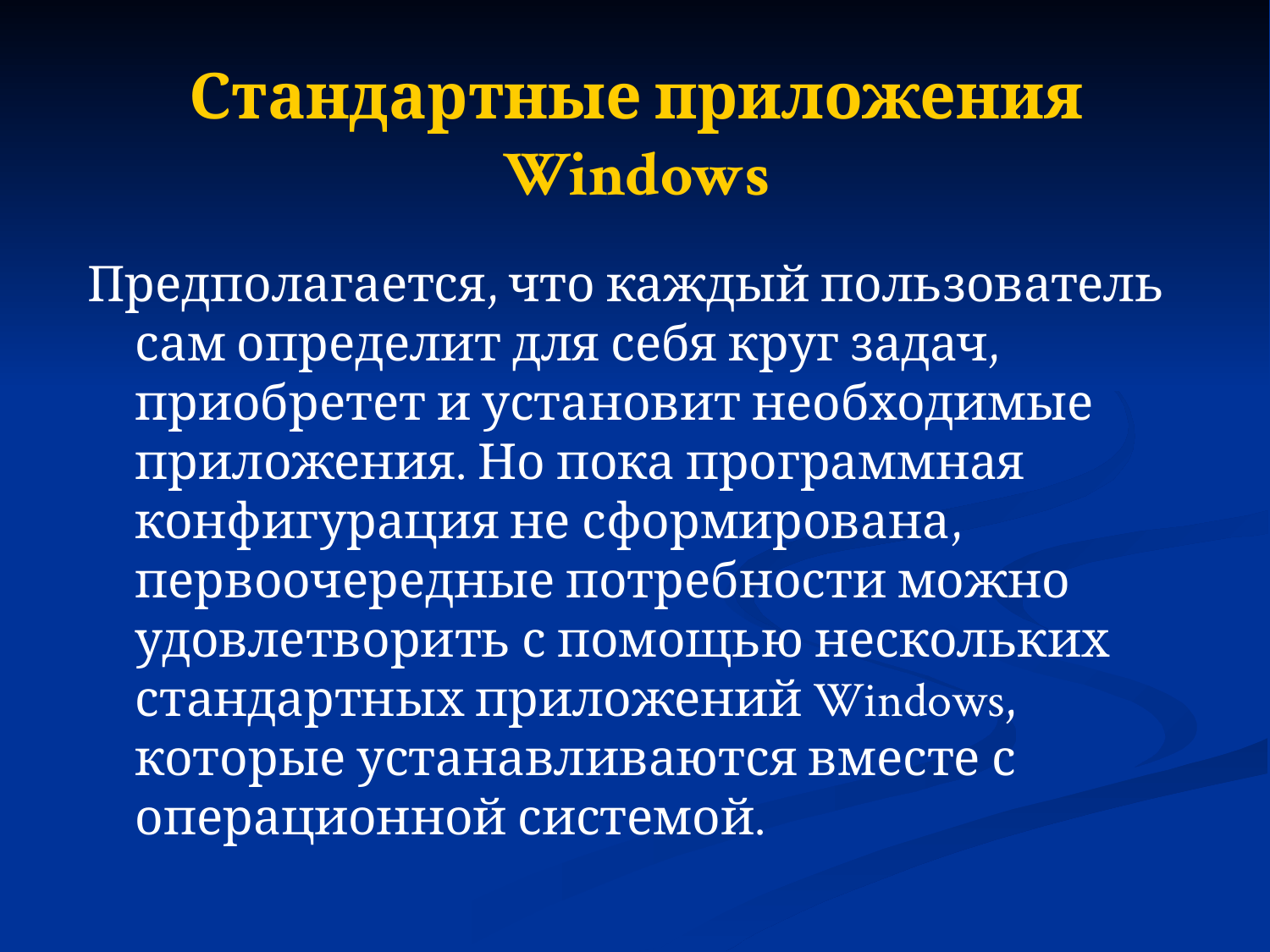

# Стандартные приложения Windows
Предполагается, что каждый пользователь сам определит для себя круг задач, приобретет и установит необходимые приложения. Но пока программная конфигурация не сформирована, первоочередные потребности можно удовлетворить с помощью нескольких стандартных приложений Windows, которые устанавливаются вместе с операционной системой.